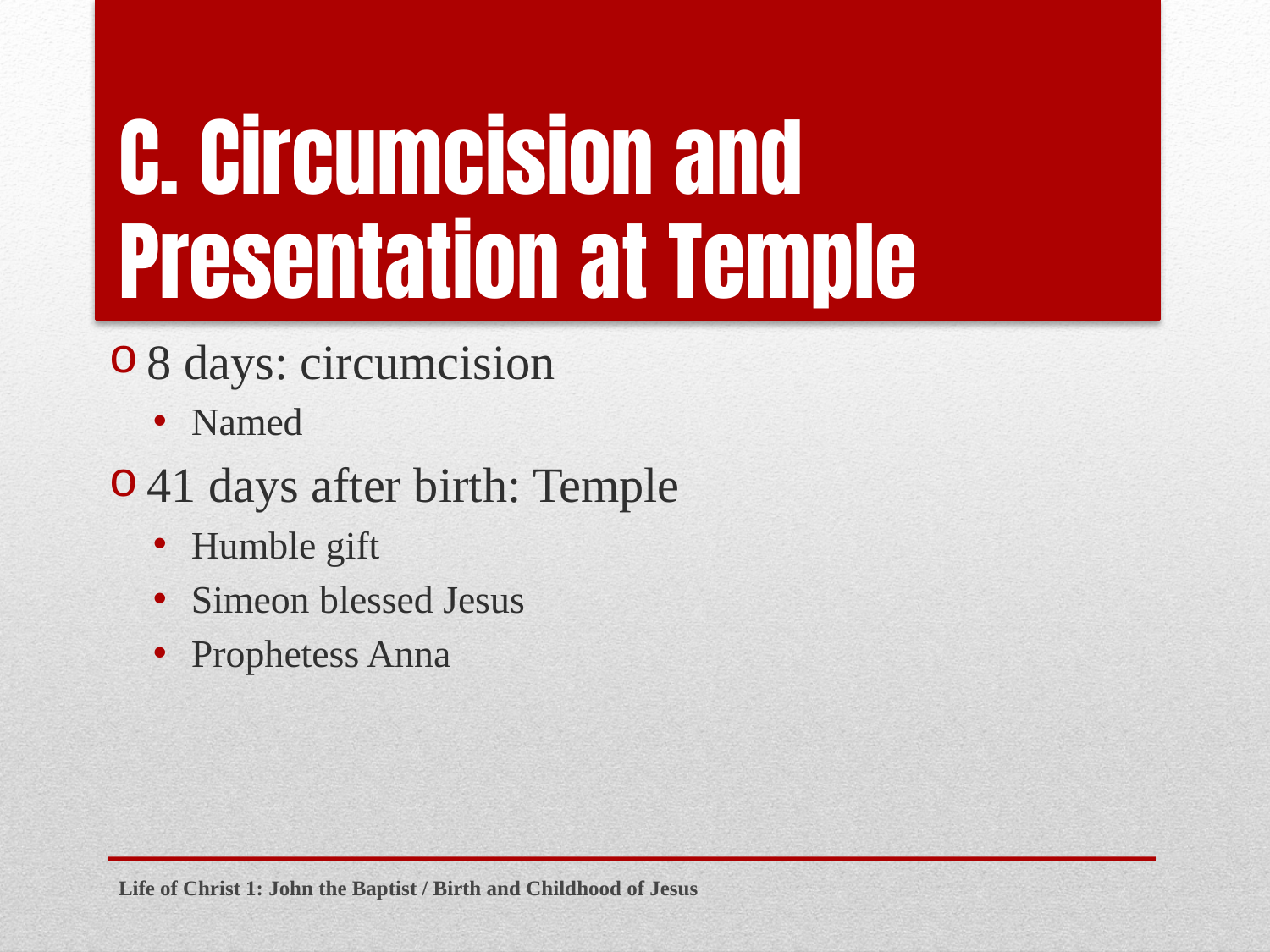

# C. Circumcision and Presentation at Temple
8 days: circumcision
Named
41 days after birth: Temple
Humble gift
Simeon blessed Jesus
Prophetess Anna
Life of Christ 1: John the Baptist / Birth and Childhood of Jesus